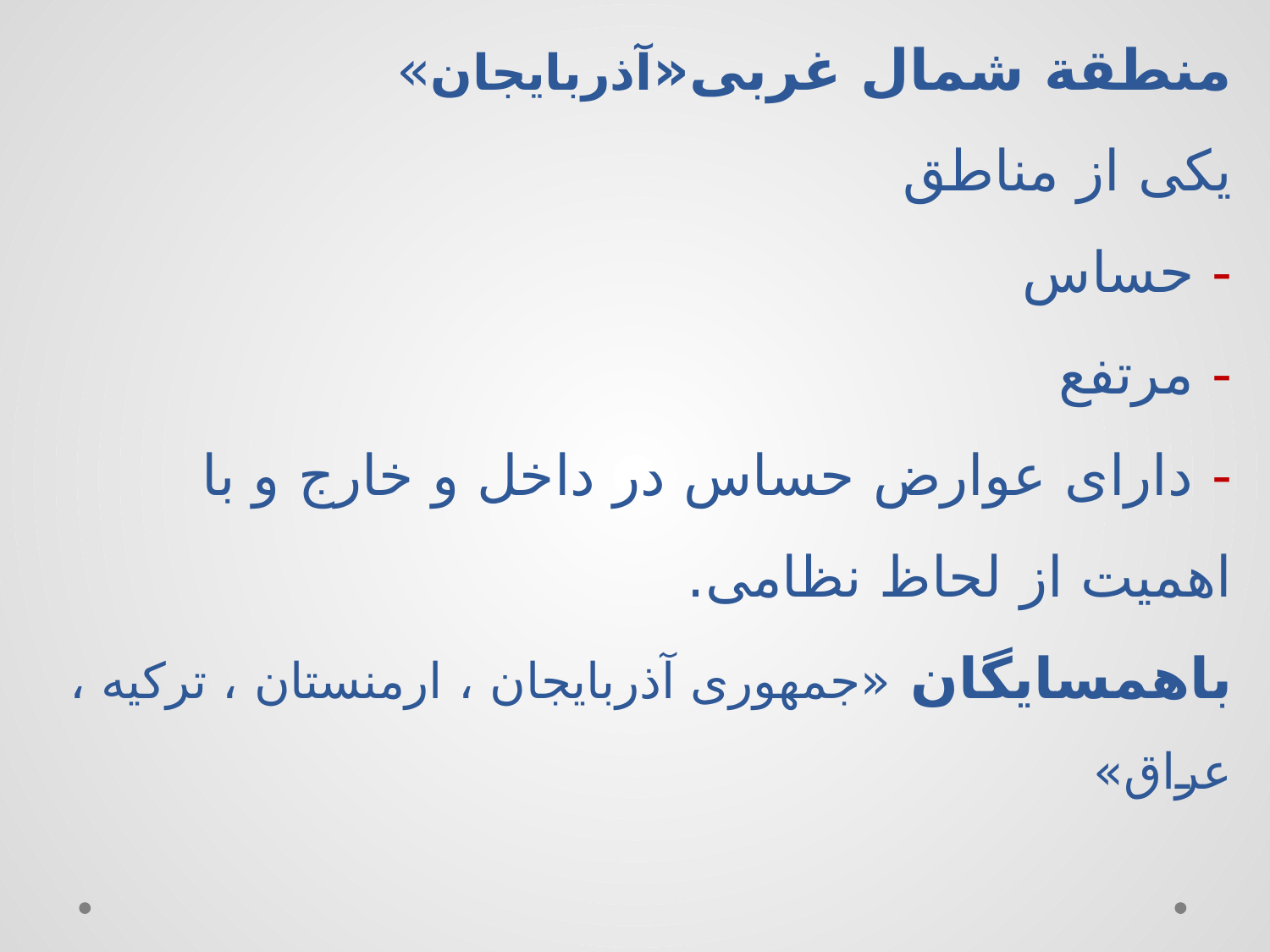

# منطقة شمال غربی«آذربایجان» یکی از مناطق - حساس - مرتفع - دارای عوارض حساس در داخل و خارج و با اهمیت از لحاظ نظامی. باهمسایگان «جمهوری آذربایجان ، ارمنستان ، ترکیه ، عراق»